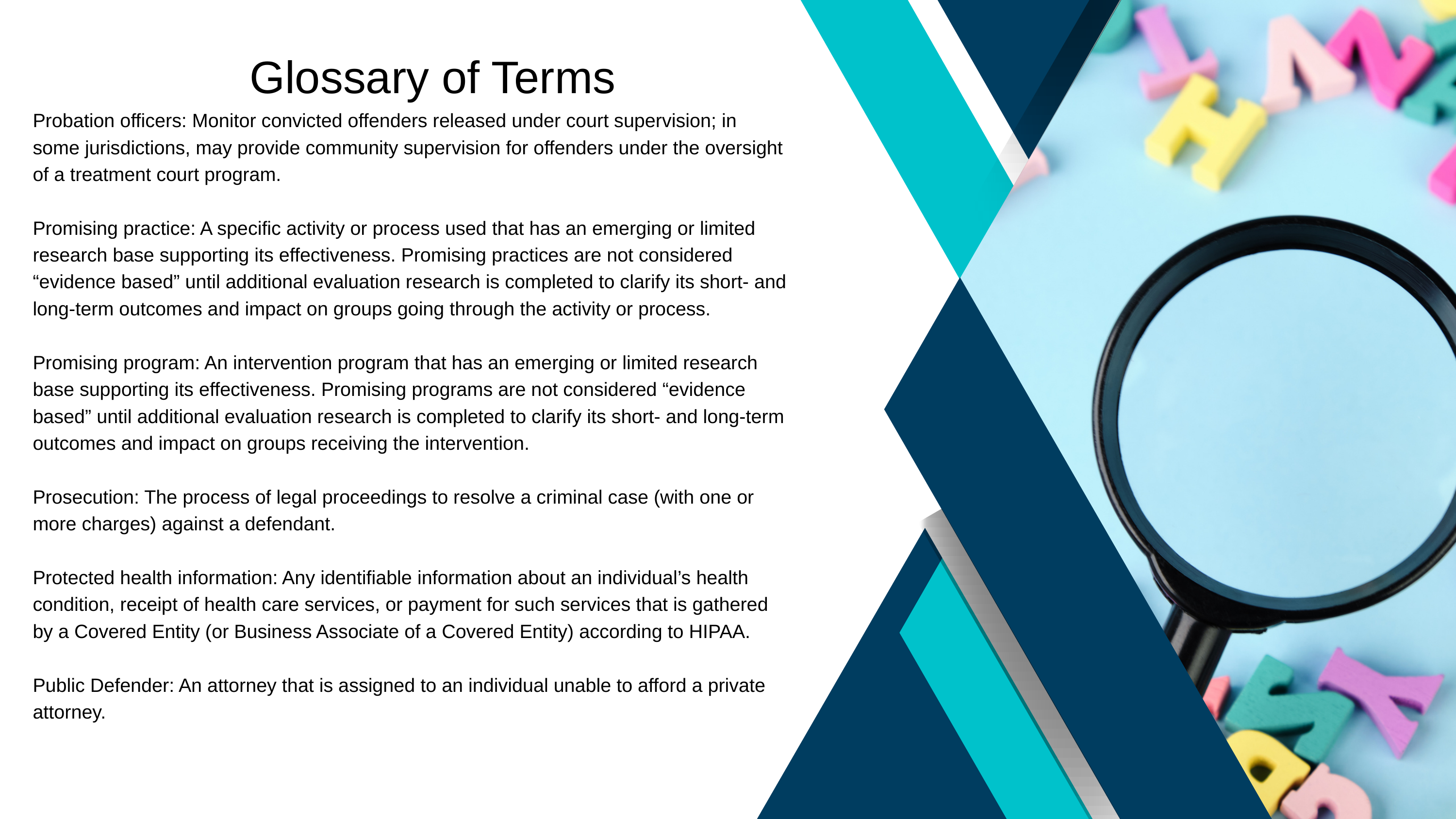

Glossary of Terms

Probation officers: Monitor convicted offenders released under court supervision; in some jurisdictions, may provide community supervision for offenders under the oversight of a treatment court program.

Promising practice: A specific activity or process used that has an emerging or limited research base supporting its effectiveness. Promising practices are not considered “evidence based” until additional evaluation research is completed to clarify its short- and long-term outcomes and impact on groups going through the activity or process.

Promising program: An intervention program that has an emerging or limited research base supporting its effectiveness. Promising programs are not considered “evidence based” until additional evaluation research is completed to clarify its short- and long-term outcomes and impact on groups receiving the intervention.

Prosecution: The process of legal proceedings to resolve a criminal case (with one or more charges) against a defendant.

Protected health information: Any identifiable information about an individual’s health condition, receipt of health care services, or payment for such services that is gathered by a Covered Entity (or Business Associate of a Covered Entity) according to HIPAA.

Public Defender: An attorney that is assigned to an individual unable to afford a private attorney.